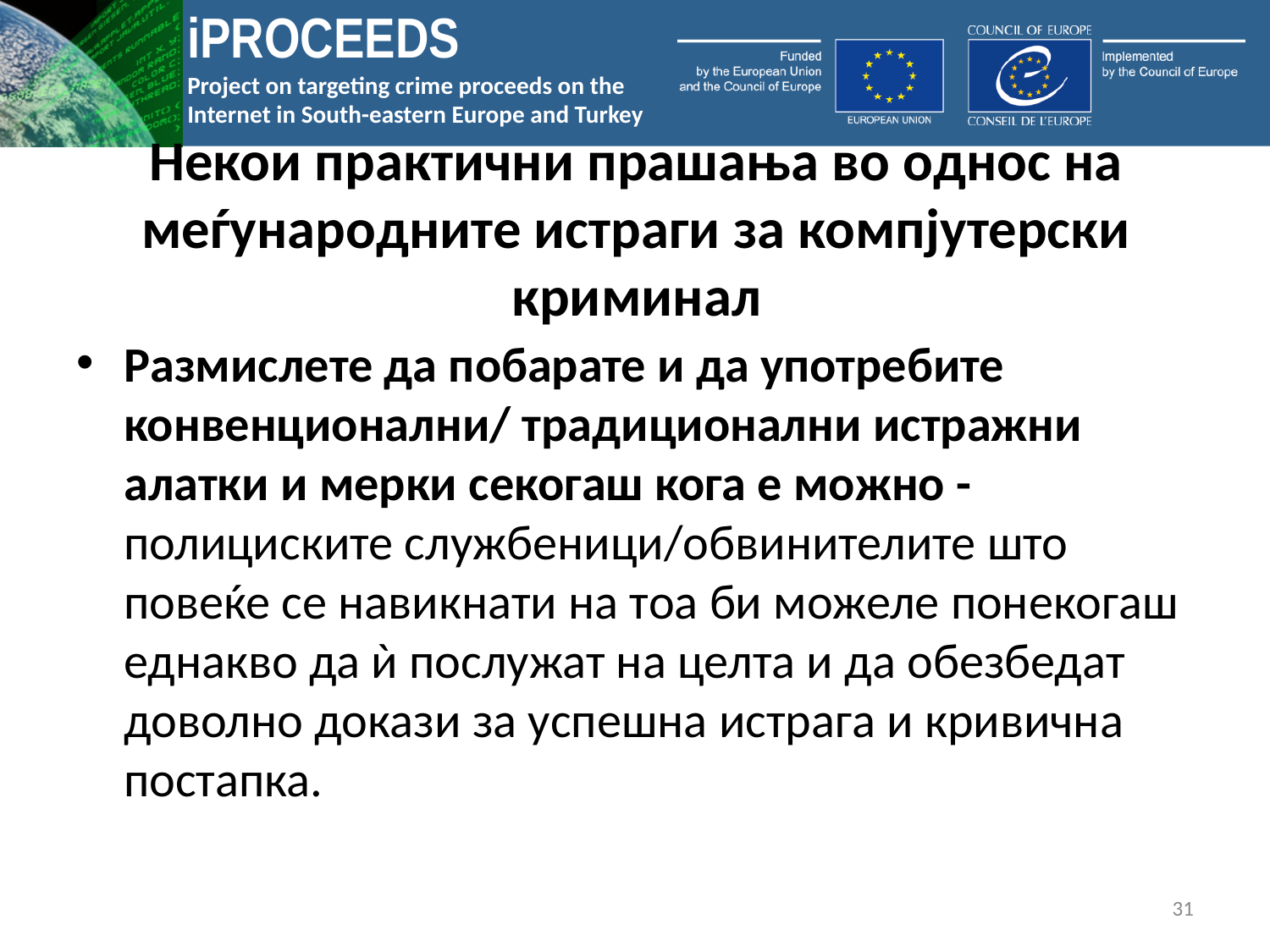

# Некои практични прашања во однос на меѓународните истраги за компјутерски криминал
Размислете да побарате и да употребите конвенционални/ традиционални истражни алатки и мерки секогаш кога е можно - полициските службеници/обвинителите што повеќе се навикнати на тоа би можеле понекогаш еднакво да ѝ послужат на целта и да обезбедат доволно докази за успешна истрага и кривична постапка.
31